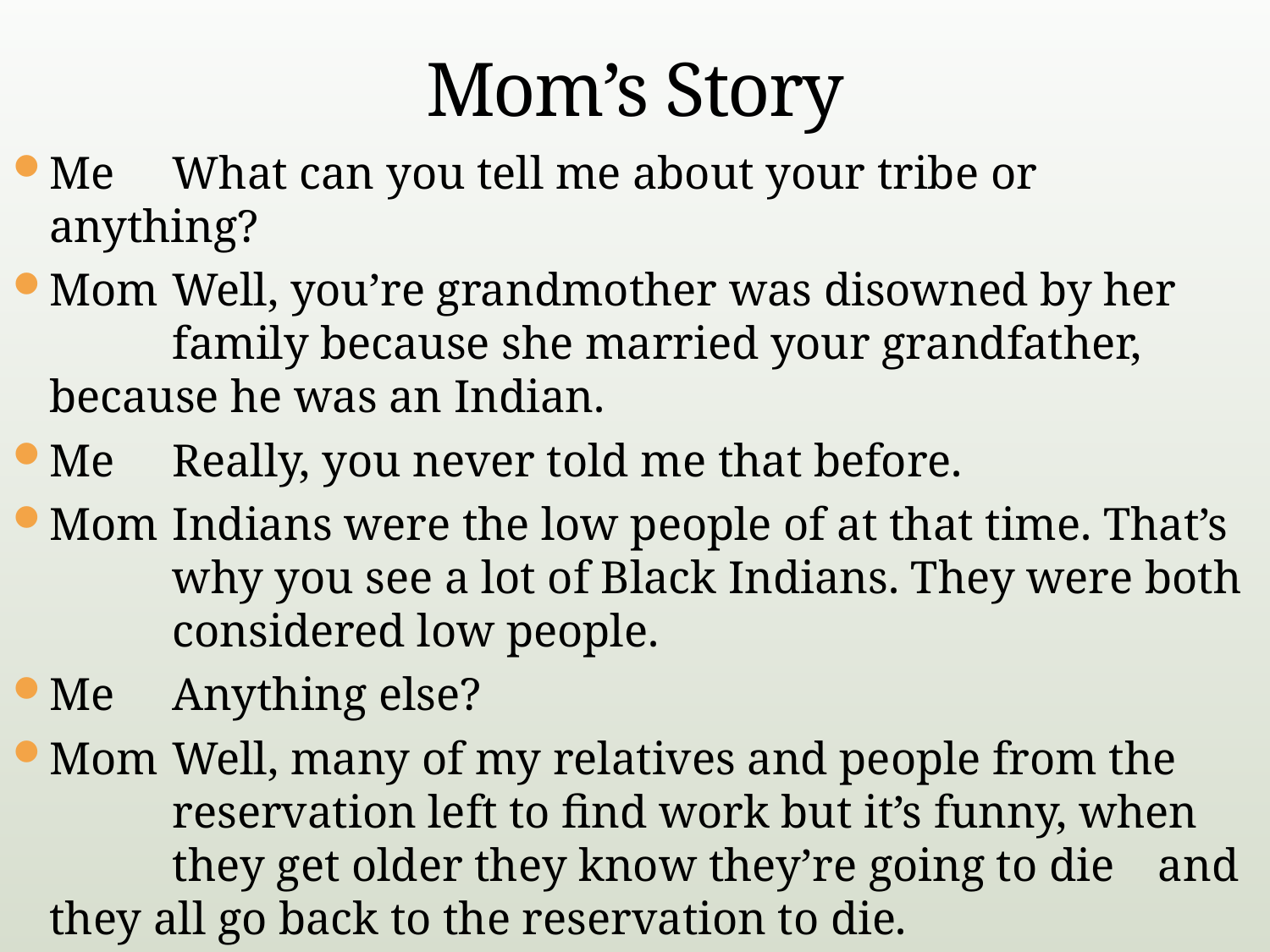

# Mom’s Story
Me		What can you tell me about your tribe or 			anything?
Mom	Well, you’re grandmother was disowned by her 		family because she married your grandfather, 		because he was an Indian.
Me		Really, you never told me that before.
Mom	Indians were the low people of at that time. That’s 		why you see a lot of Black Indians. They were both 		considered low people.
Me		Anything else?
Mom	Well, many of my relatives and people from the 		reservation left to find work but it’s funny, when 		they get older they know they’re going to die 			and they all go back to the reservation to die.